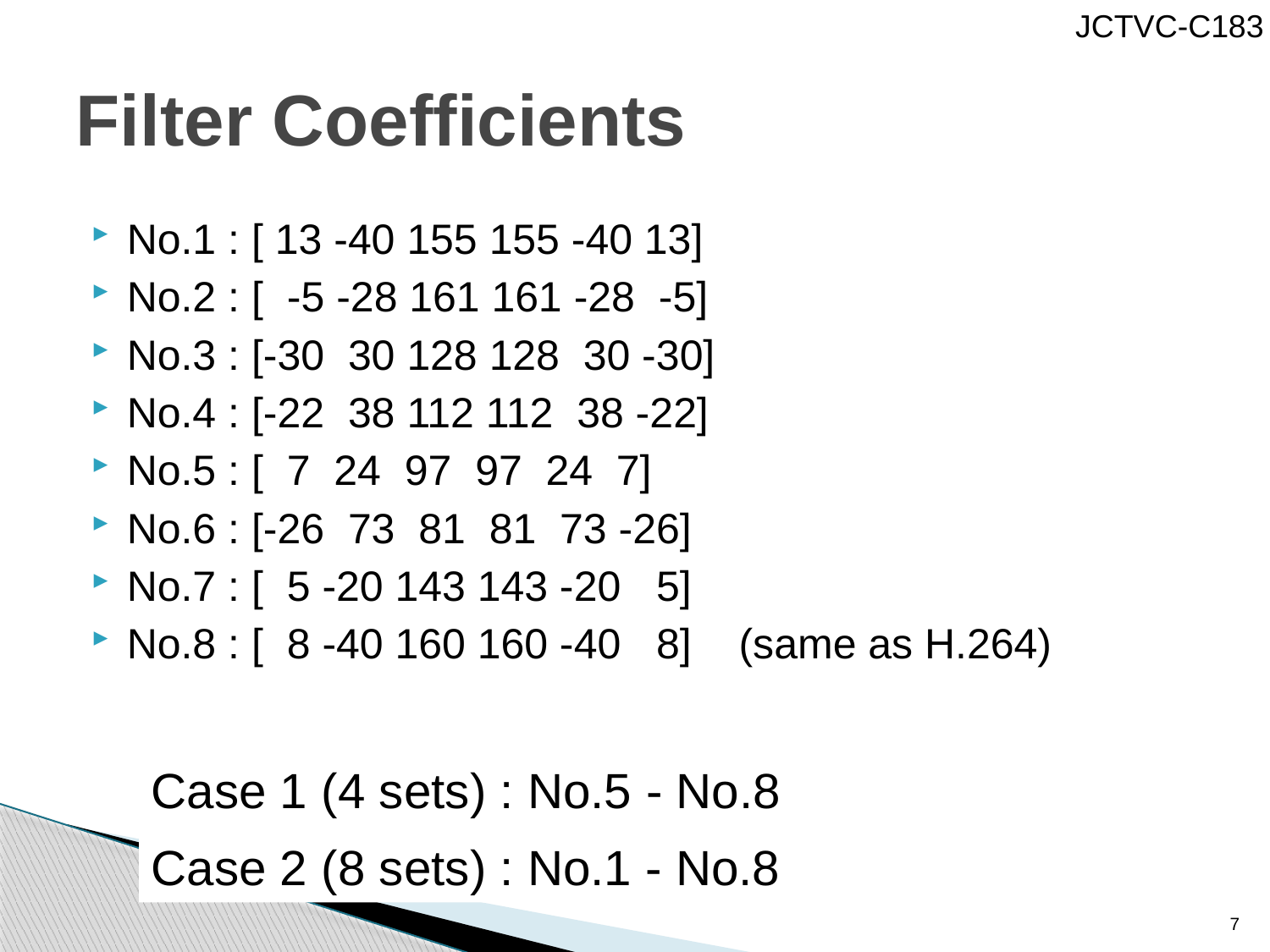

# Filter Coefficients
No.1 : [ 13 -40 155 155 -40 13]
No.2 : [  -5 -28 161 161 -28  -5]
No.3 : [-30  30 128 128  30 -30]
No.4 : [-22  38 112 112  38 -22]
No.5 : [  7  24  97  97  24  7]
No.6 : [-26  73  81  81  73 -26]
No.7 : [  5 -20 143 143 -20   5]
No.8 : [  8 -40 160 160 -40   8]    (same as H.264)

Case 1 (4 sets) : No.5 - No.8
Case 2 (8 sets) : No.1 - No.8
7